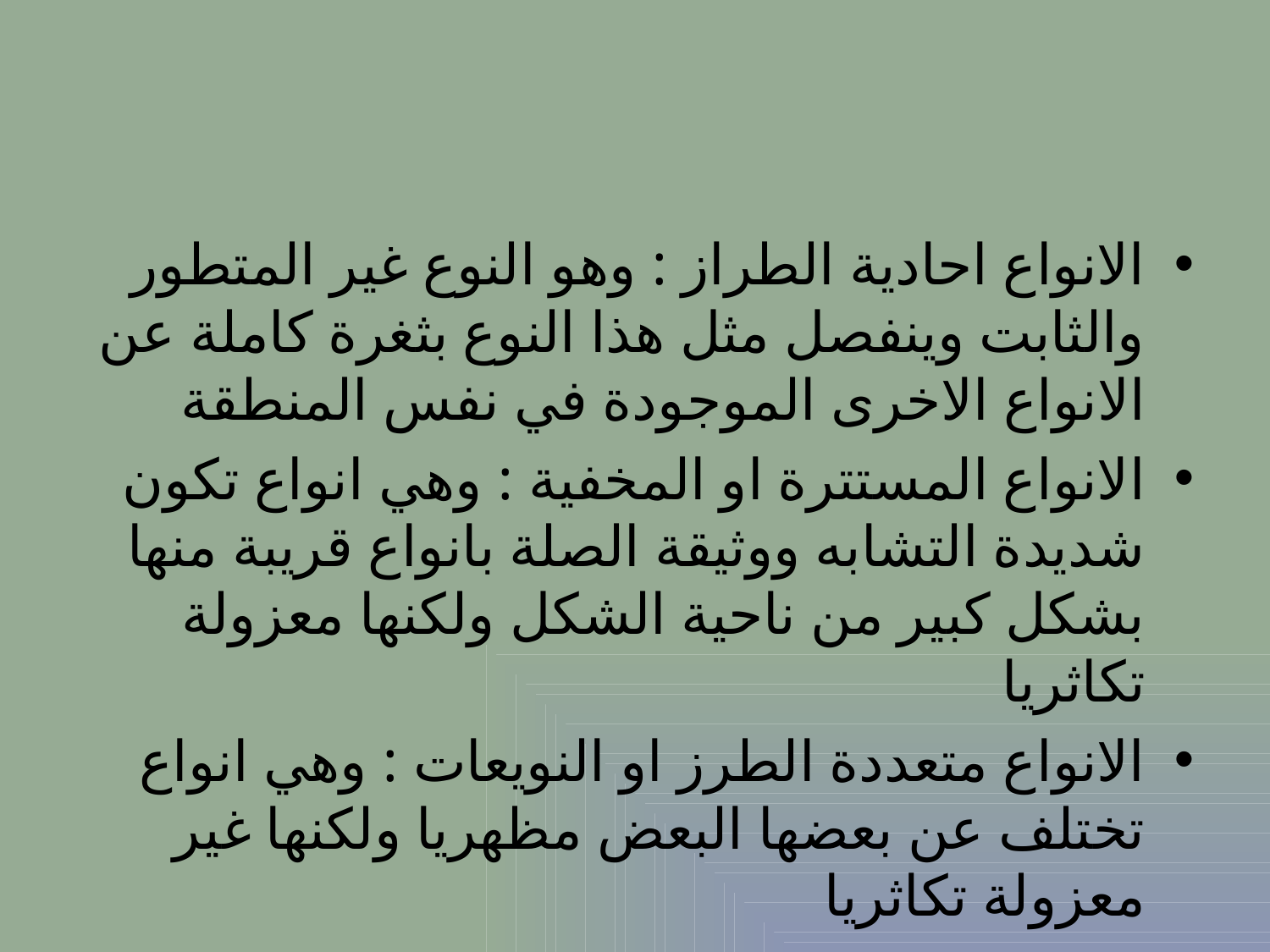

الانواع احادية الطراز : وهو النوع غير المتطور والثابت وينفصل مثل هذا النوع بثغرة كاملة عن الانواع الاخرى الموجودة في نفس المنطقة
الانواع المستترة او المخفية : وهي انواع تكون شديدة التشابه ووثيقة الصلة بانواع قريبة منها بشكل كبير من ناحية الشكل ولكنها معزولة تكاثريا
الانواع متعددة الطرز او النويعات : وهي انواع تختلف عن بعضها البعض مظهريا ولكنها غير معزولة تكاثريا